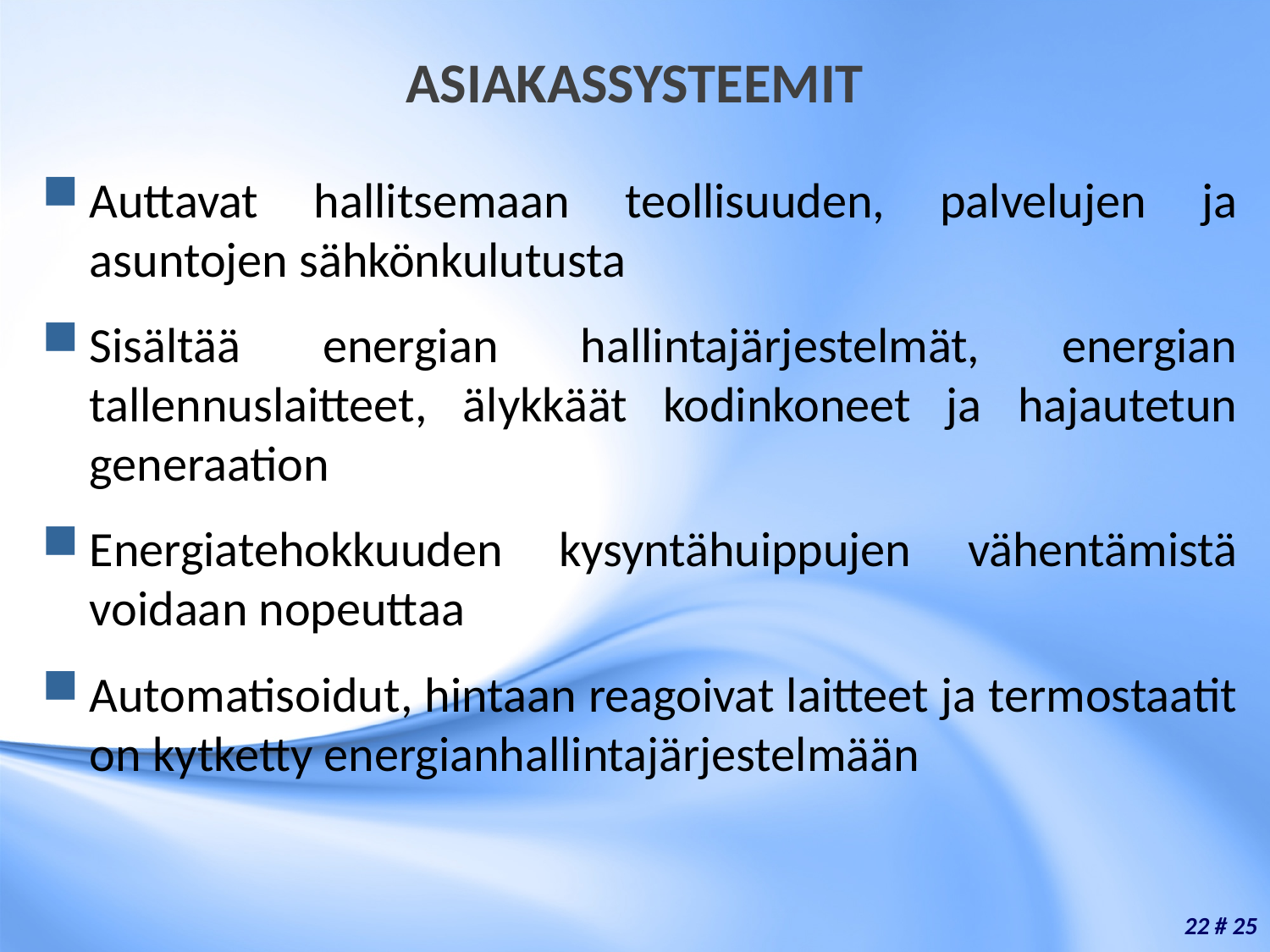

# ASIAKASSYSTEEMIT
Auttavat hallitsemaan teollisuuden, palvelujen ja asuntojen sähkönkulutusta
Sisältää energian hallintajärjestelmät, energian tallennuslaitteet, älykkäät kodinkoneet ja hajautetun generaation
Energiatehokkuuden kysyntähuippujen vähentämistä voidaan nopeuttaa
Automatisoidut, hintaan reagoivat laitteet ja termostaatit on kytketty energianhallintajärjestelmään
22 # 25